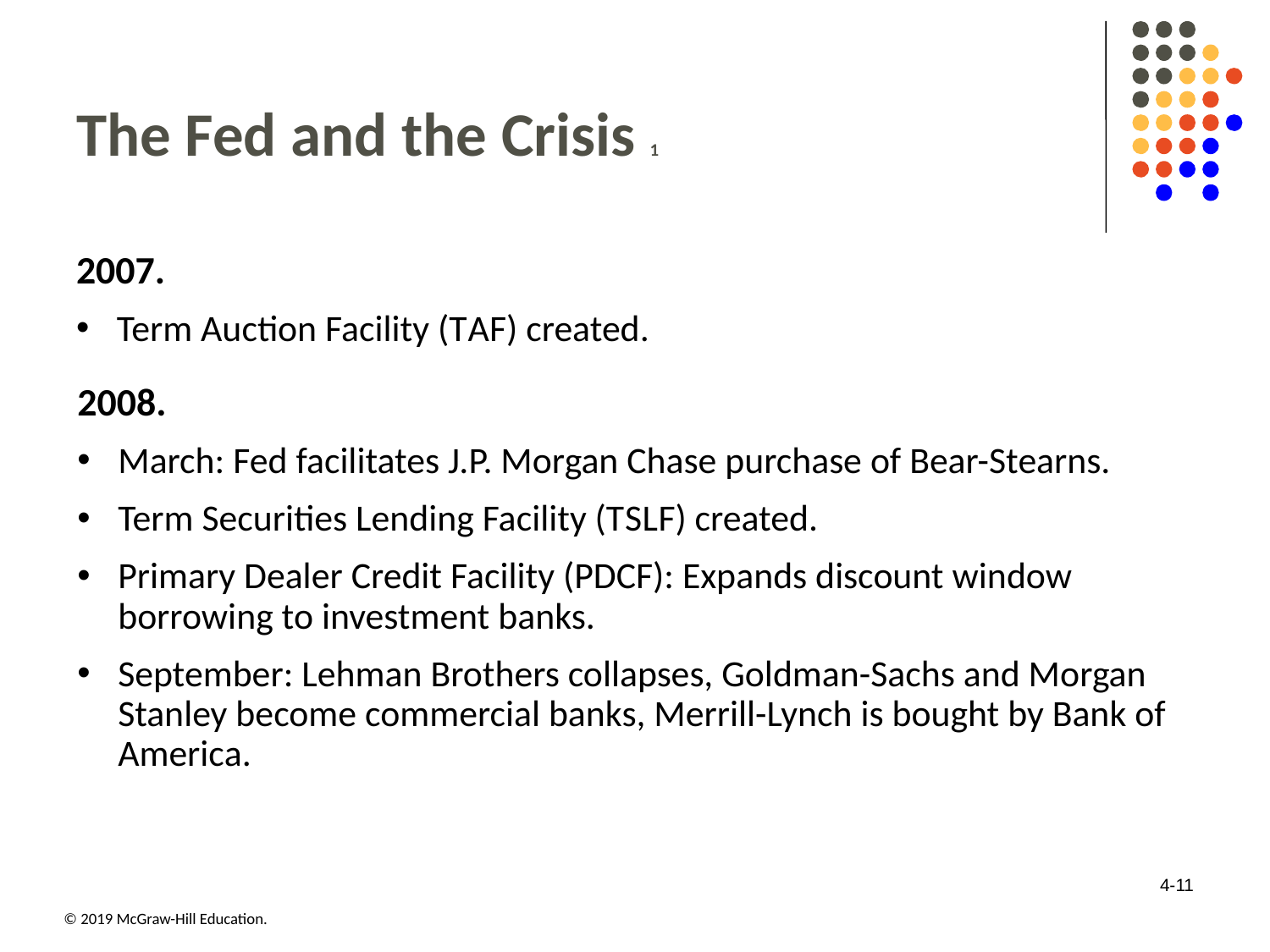

# The Fed and the Crisis 1
2007.
Term Auction Facility (T A F) created.
2008.
March: Fed facilitates J.P. Morgan Chase purchase of Bear-Stearns.
Term Securities Lending Facility (T S L F) created.
Primary Dealer Credit Facility (PDCF): Expands discount window borrowing to investment banks.
September: Lehman Brothers collapses, Goldman-Sachs and Morgan Stanley become commercial banks, Merrill-Lynch is bought by Bank of America.
4-11